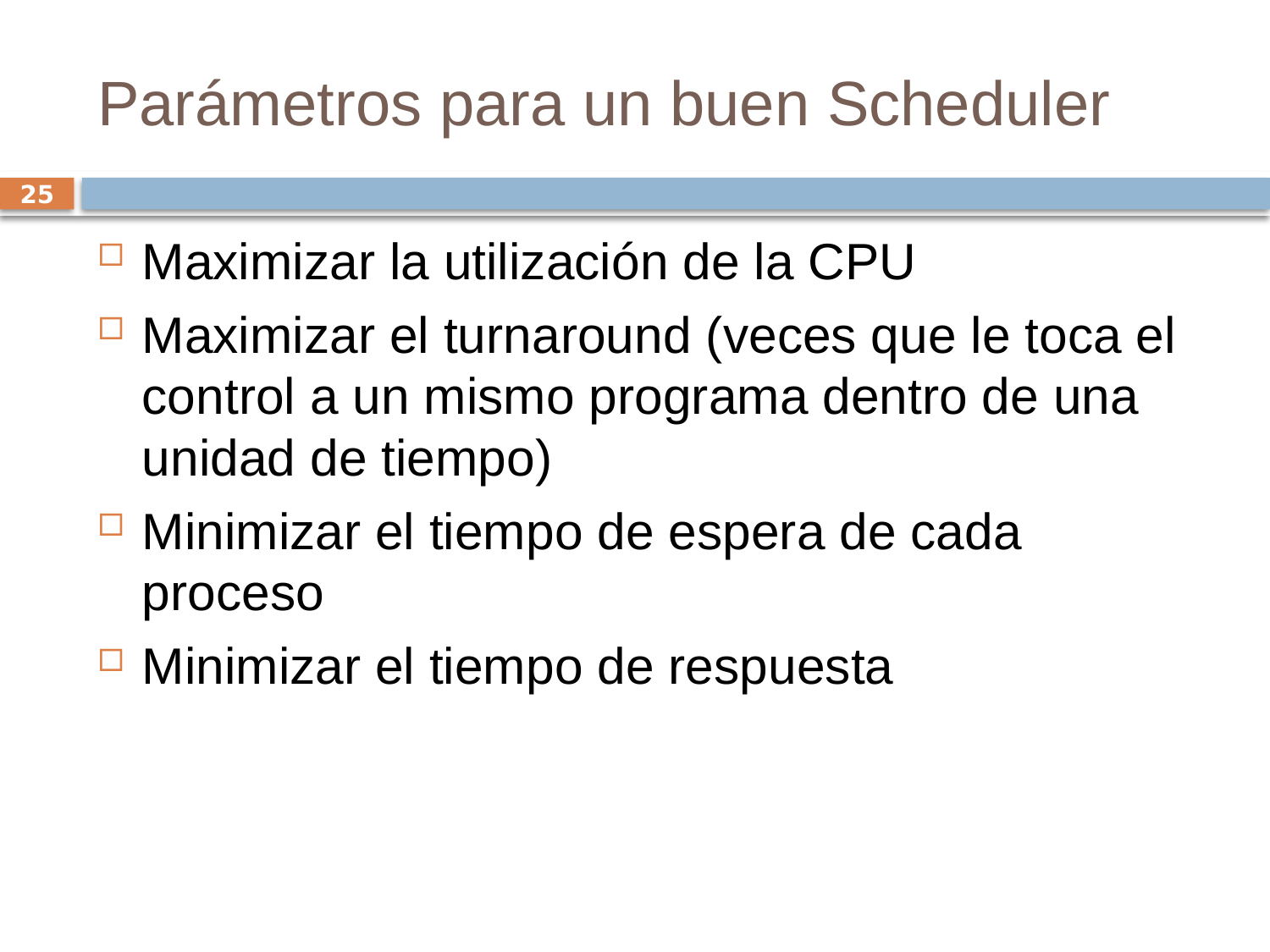

# Parámetros para un buen Scheduler
25
Maximizar la utilización de la CPU
Maximizar el turnaround (veces que le toca el control a un mismo programa dentro de una unidad de tiempo)
Minimizar el tiempo de espera de cada proceso
Minimizar el tiempo de respuesta